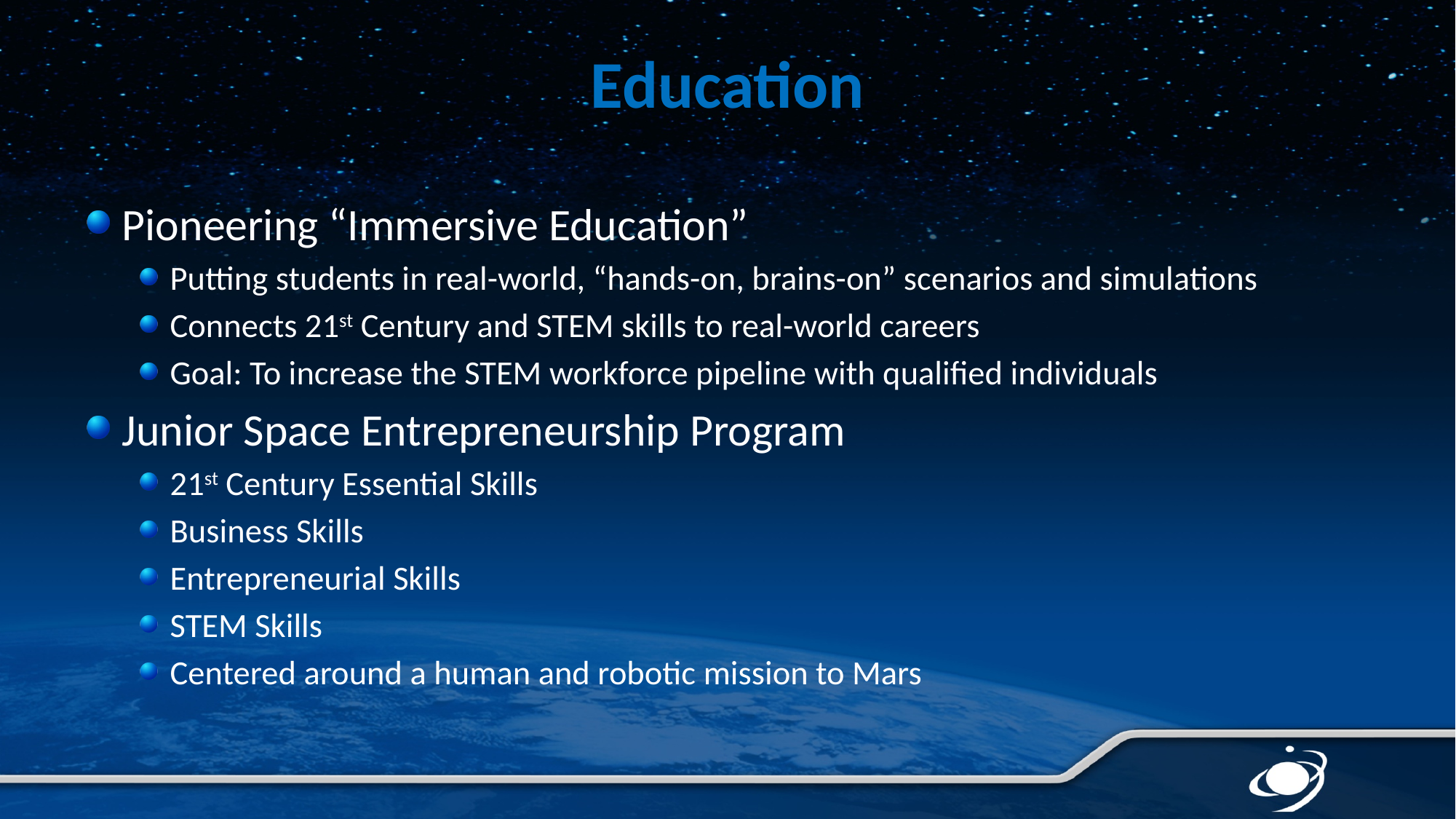

# Education
Pioneering “Immersive Education”
Putting students in real-world, “hands-on, brains-on” scenarios and simulations
Connects 21st Century and STEM skills to real-world careers
Goal: To increase the STEM workforce pipeline with qualified individuals
Junior Space Entrepreneurship Program
21st Century Essential Skills
Business Skills
Entrepreneurial Skills
STEM Skills
Centered around a human and robotic mission to Mars